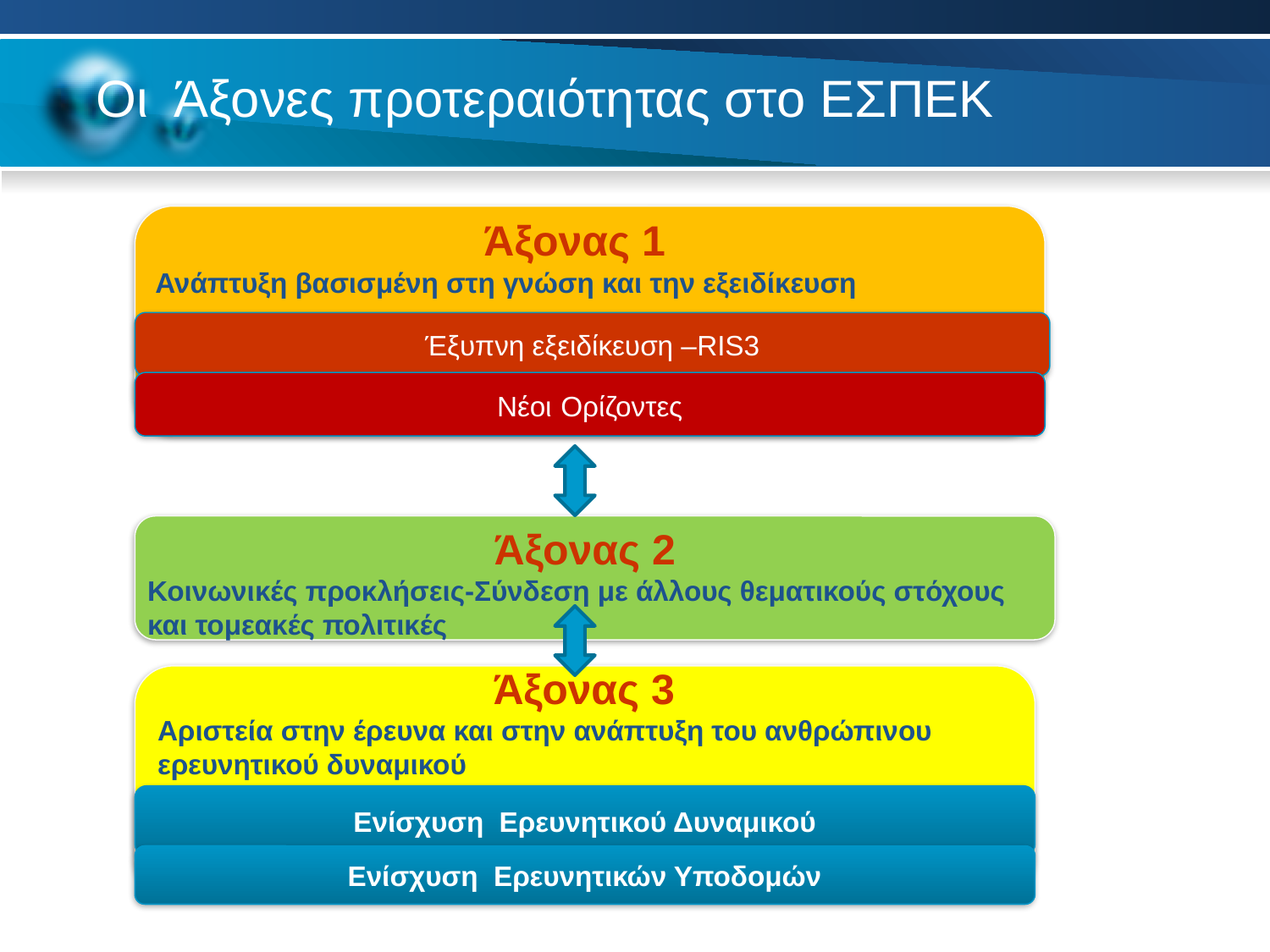

# Οι  Άξονες προτεραιότητας στο ΕΣΠΕΚ

Άξονας 1
 Ανάπτυξη βασισμένη στη γνώση και την εξειδίκευση
Έξυπνη εξειδίκευση –RIS3
Νέοι Ορίζοντες
Άξονας 2
Κοινωνικές προκλήσεις-Σύνδεση με άλλους θεματικούς στόχους και τομεακές πολιτικές

Άξονας 3
Αριστεία στην έρευνα και στην ανάπτυξη του ανθρώπινου ερευνητικού δυναμικού

Ενίσχυση  Ερευνητικού Δυναμικού

Ενίσχυση  Ερευνητικών Υποδομών